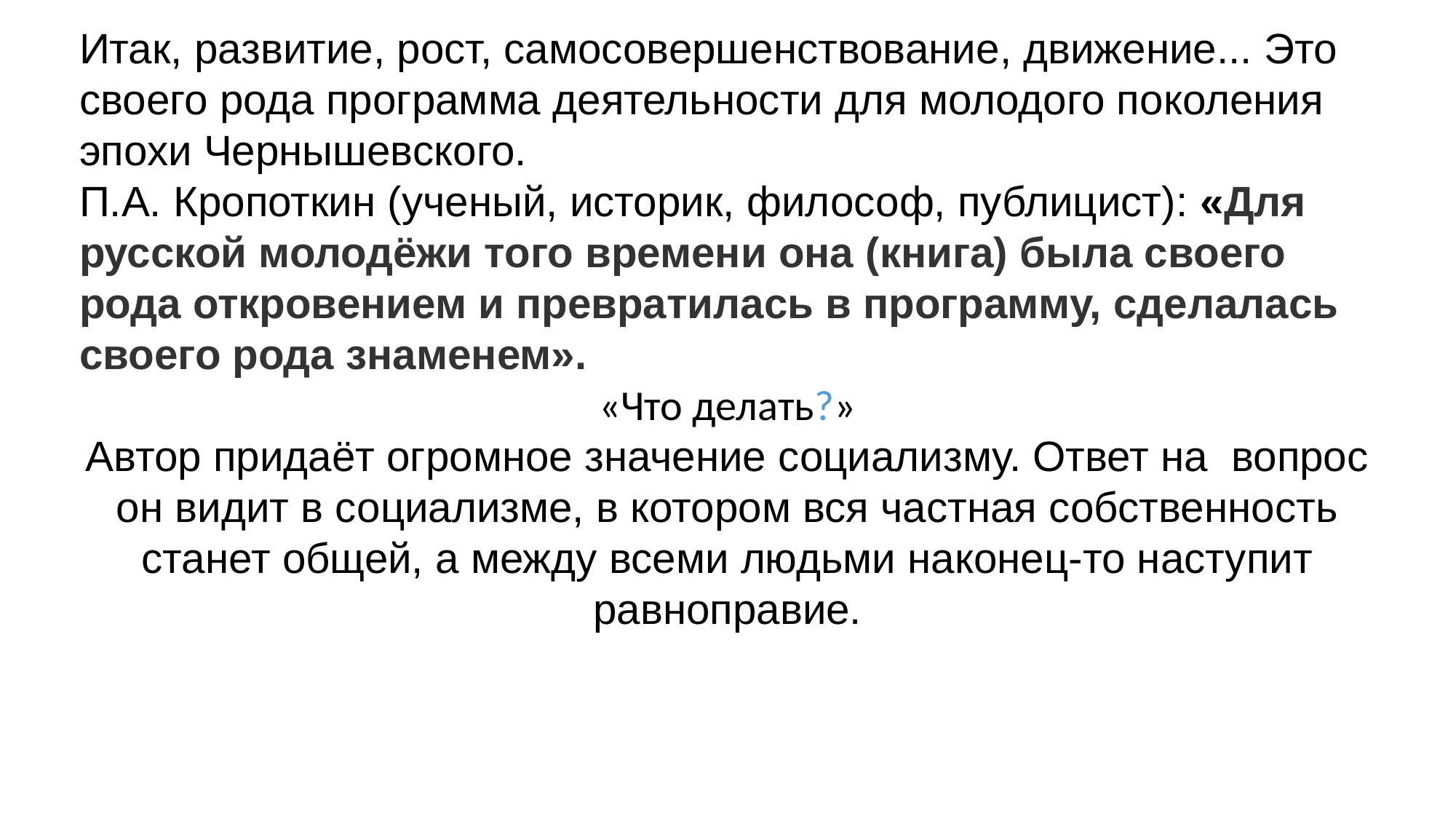

Итак, развитие, рост, самосовершенствование, движение... Это своего рода программа деятельности для молодого поколения эпохи Чернышевского.
П.А. Кропоткин (ученый, историк, философ, публицист): «Для русской молодёжи того времени она (книга) была своего рода откровением и превратилась в программу, сделалась своего рода знаменем».
«Что делать?»
Автор придаёт огромное значение социализму. Ответ на  вопрос он видит в социализме, в котором вся частная собственность станет общей, а между всеми людьми наконец-то наступит равноправие.